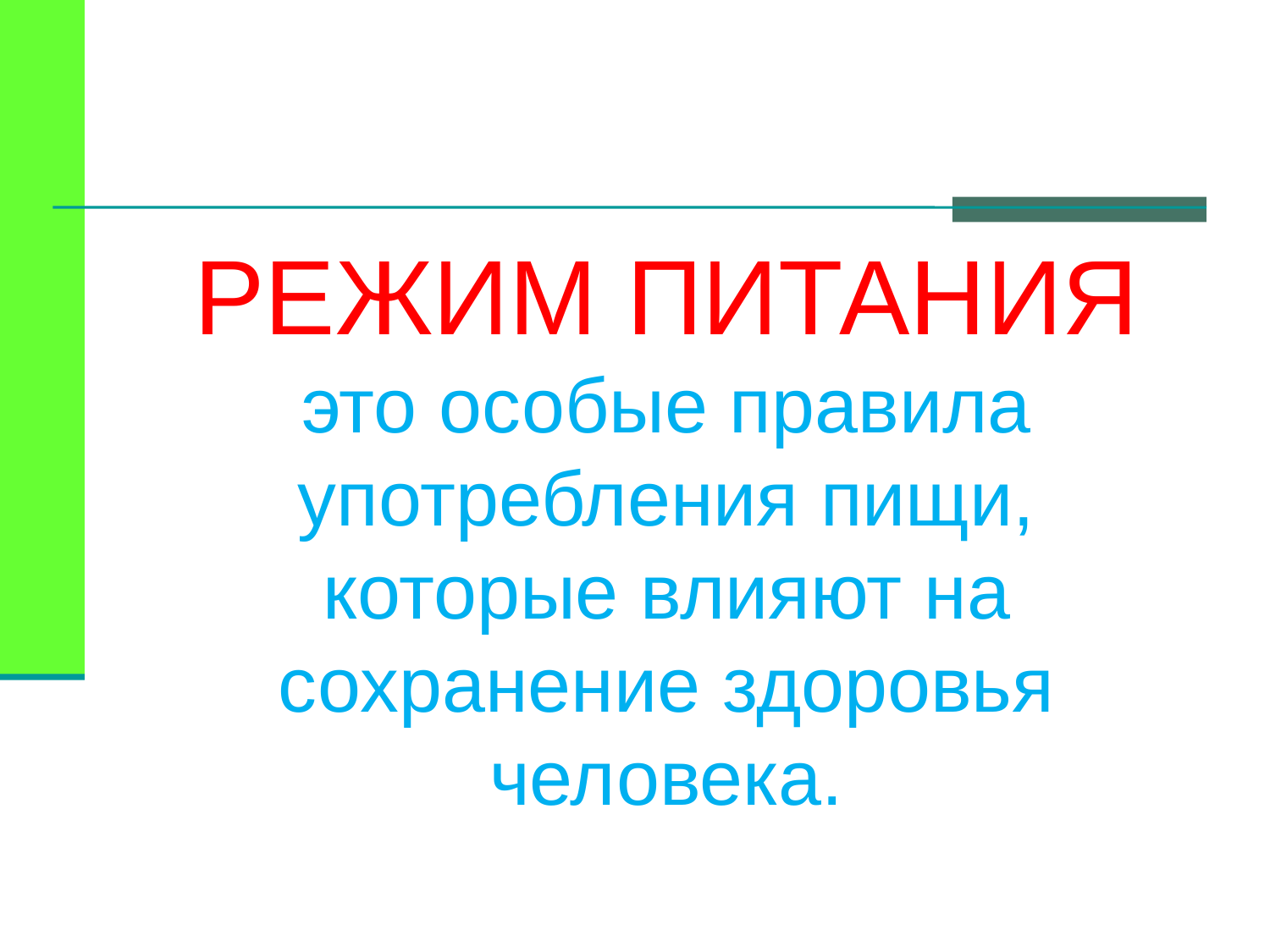

#
РЕЖИМ ПИТАНИЯ это особые правила употребления пищи, которые влияют на сохранение здоровья человека.